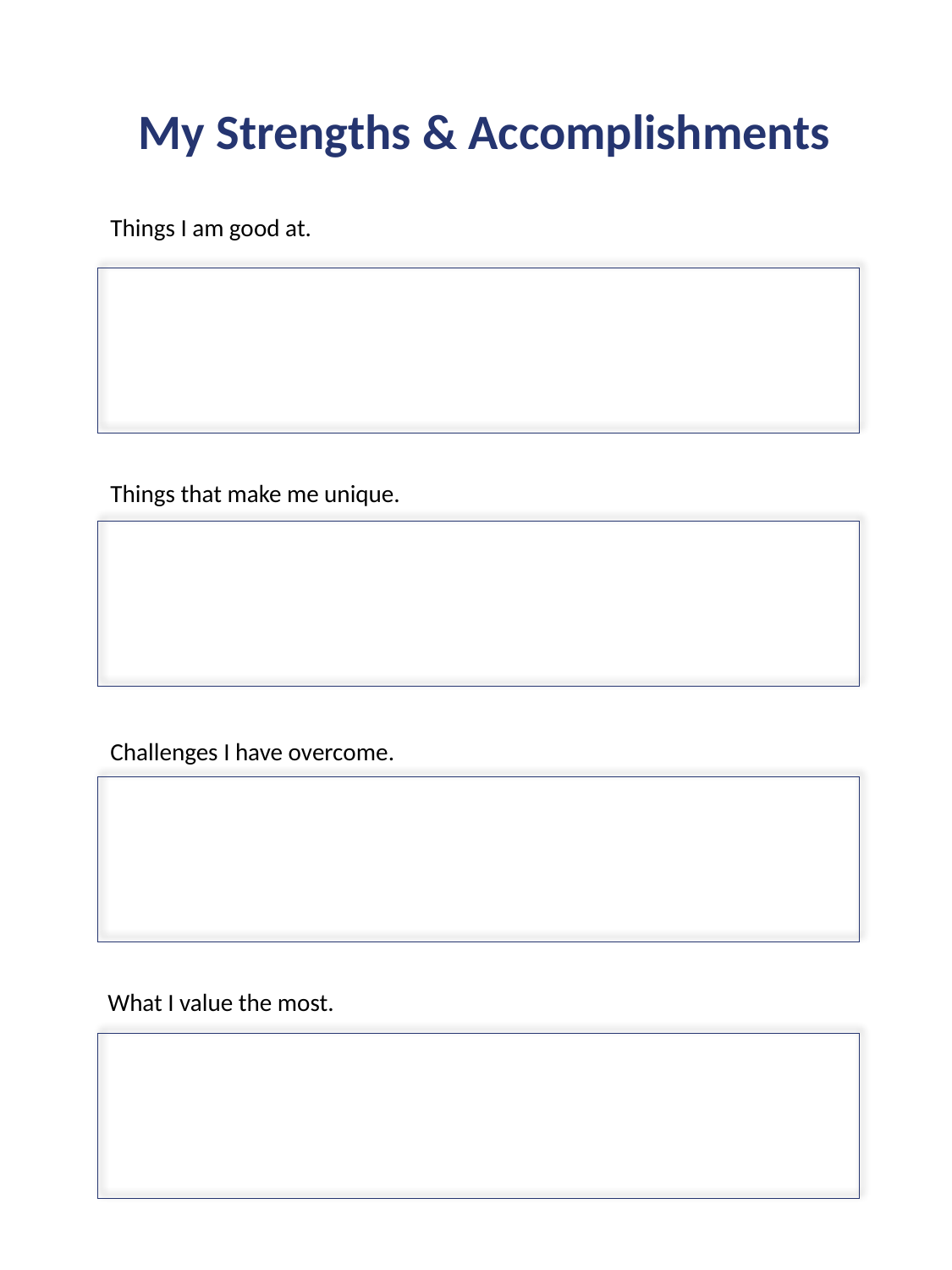

My Strengths & Accomplishments
Things I am good at.

Things that make me unique.

Challenges I have overcome.

What I value the most.